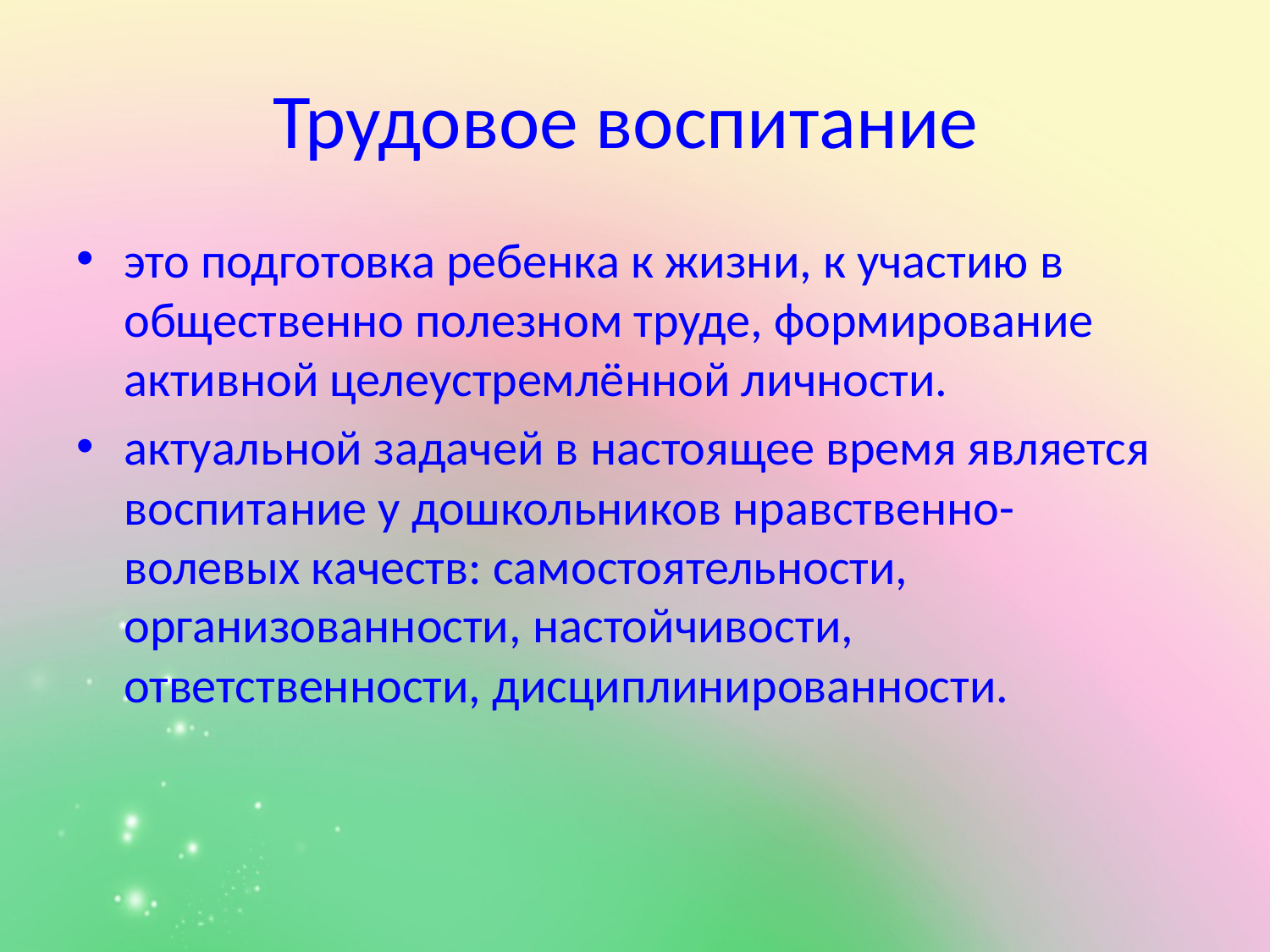

# Трудовое воспитание
это подготовка ребенка к жизни, к участию в общественно полезном труде, формирование активной целеустремлённой личности.
актуальной задачей в настоящее время является воспитание у дошкольников нравственно- волевых качеств: самостоятельности, организованности, настойчивости, ответственности, дисциплинированности.